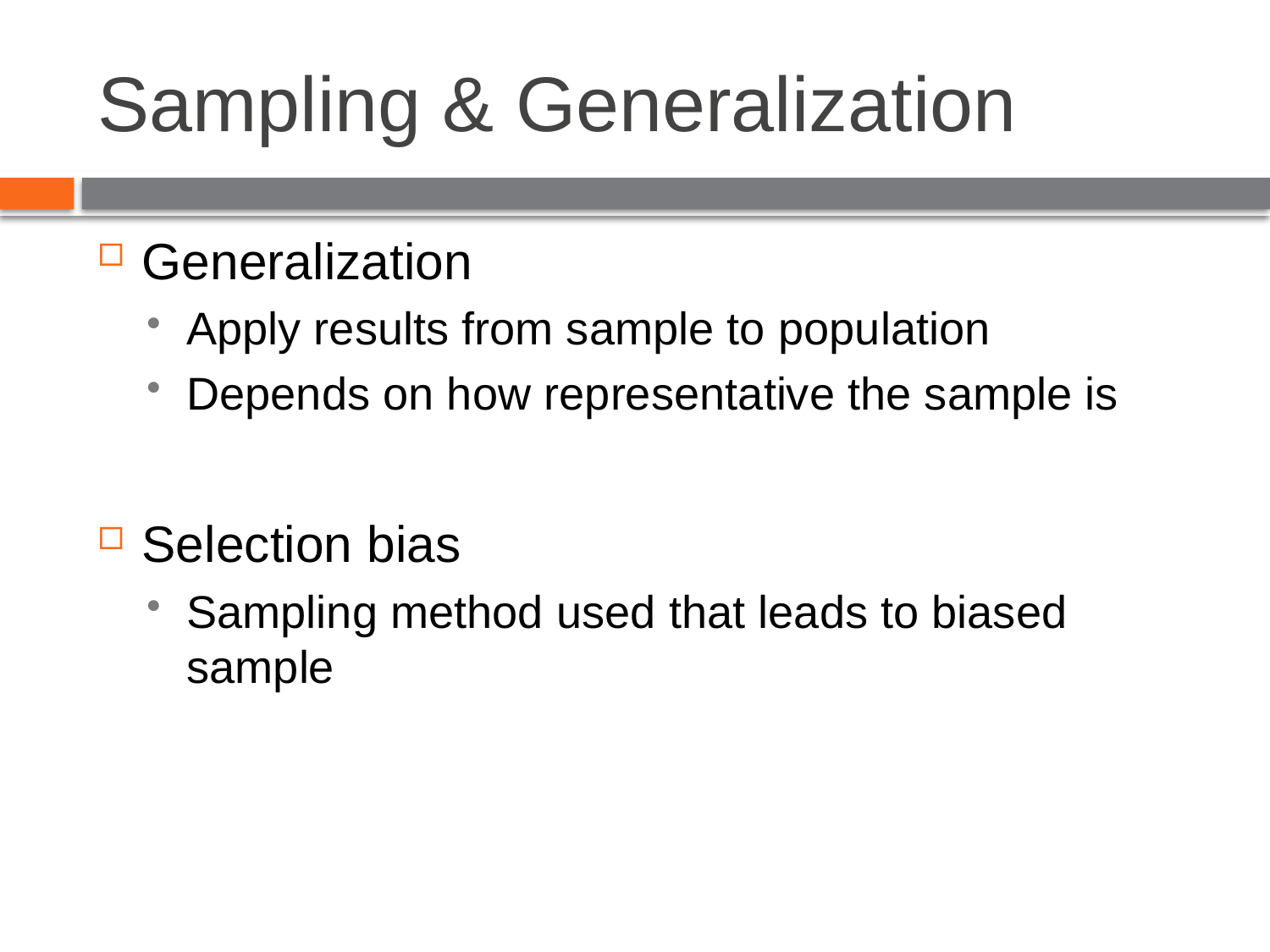

# Sampling & Generalization
Generalization
Apply results from sample to population
Depends on how representative the sample is

Selection bias
Sampling method used that leads to biased sample